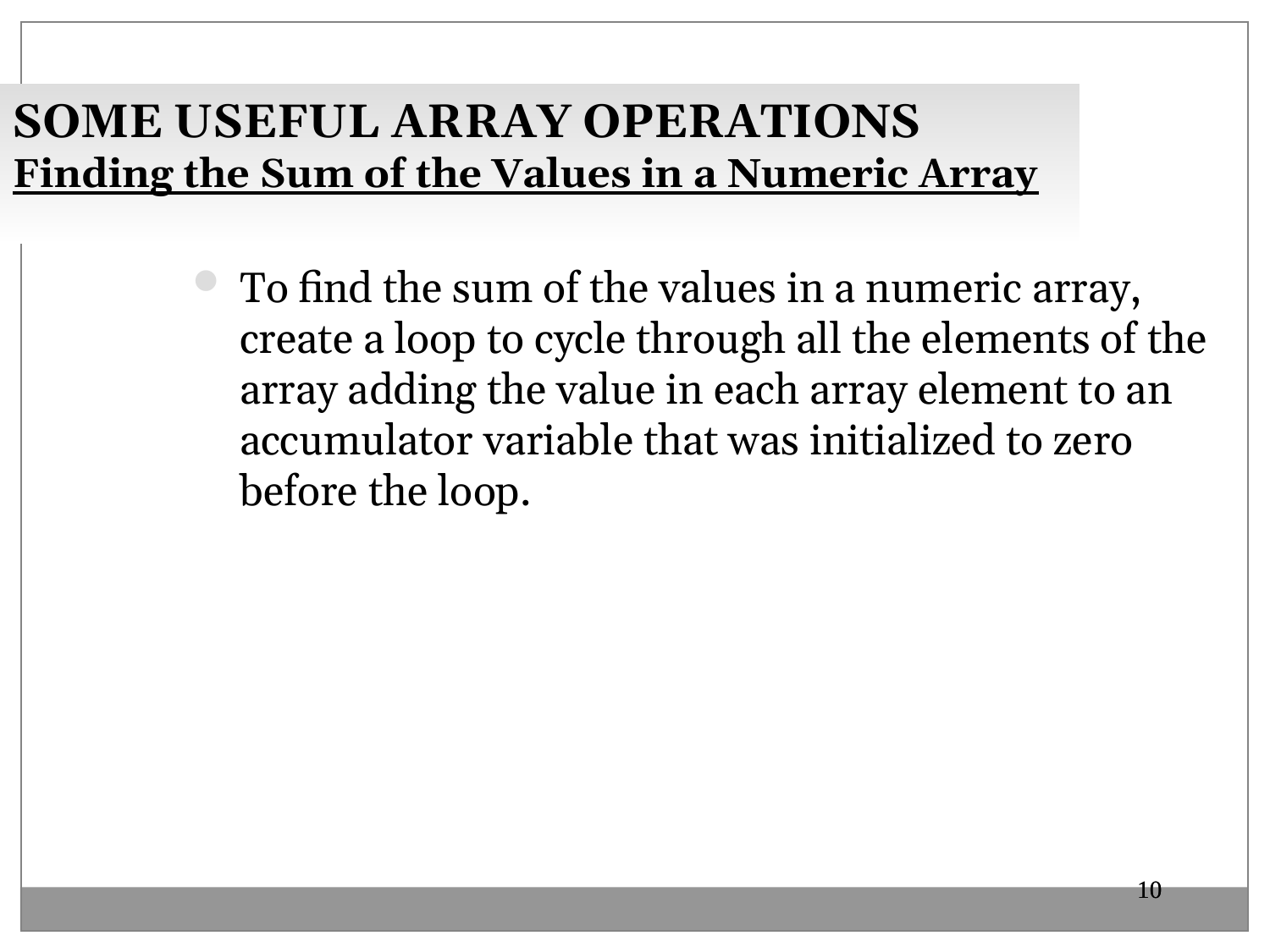

SOME USEFUL ARRAY OPERATIONS
Finding the Sum of the Values in a Numeric Array
To find the sum of the values in a numeric array, create a loop to cycle through all the elements of the array adding the value in each array element to an accumulator variable that was initialized to zero before the loop.
10
10